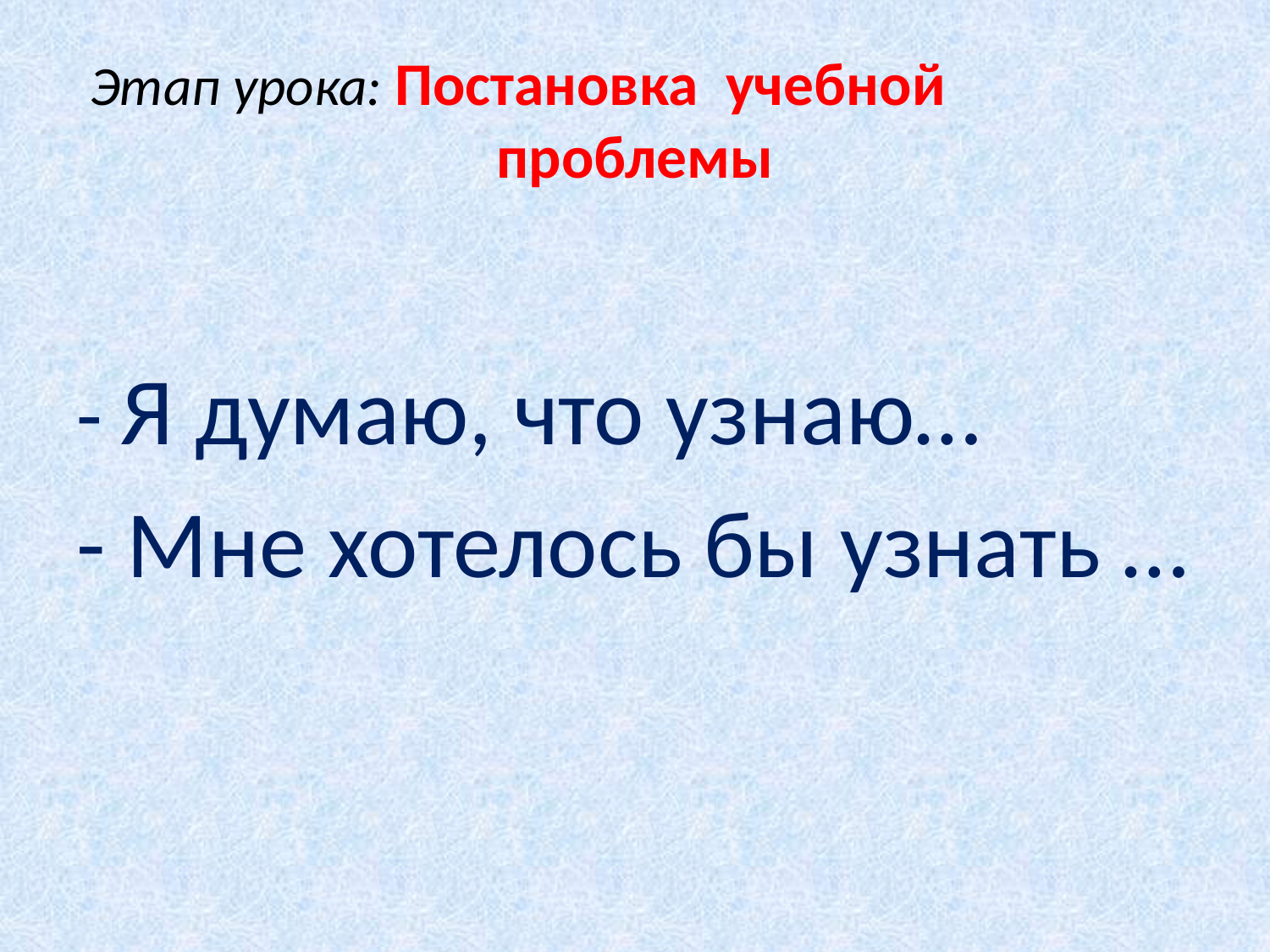

# Этап урока: Постановка  учебной    			проблемы

- Я думаю, что узнаю…
- Мне хотелось бы узнать …